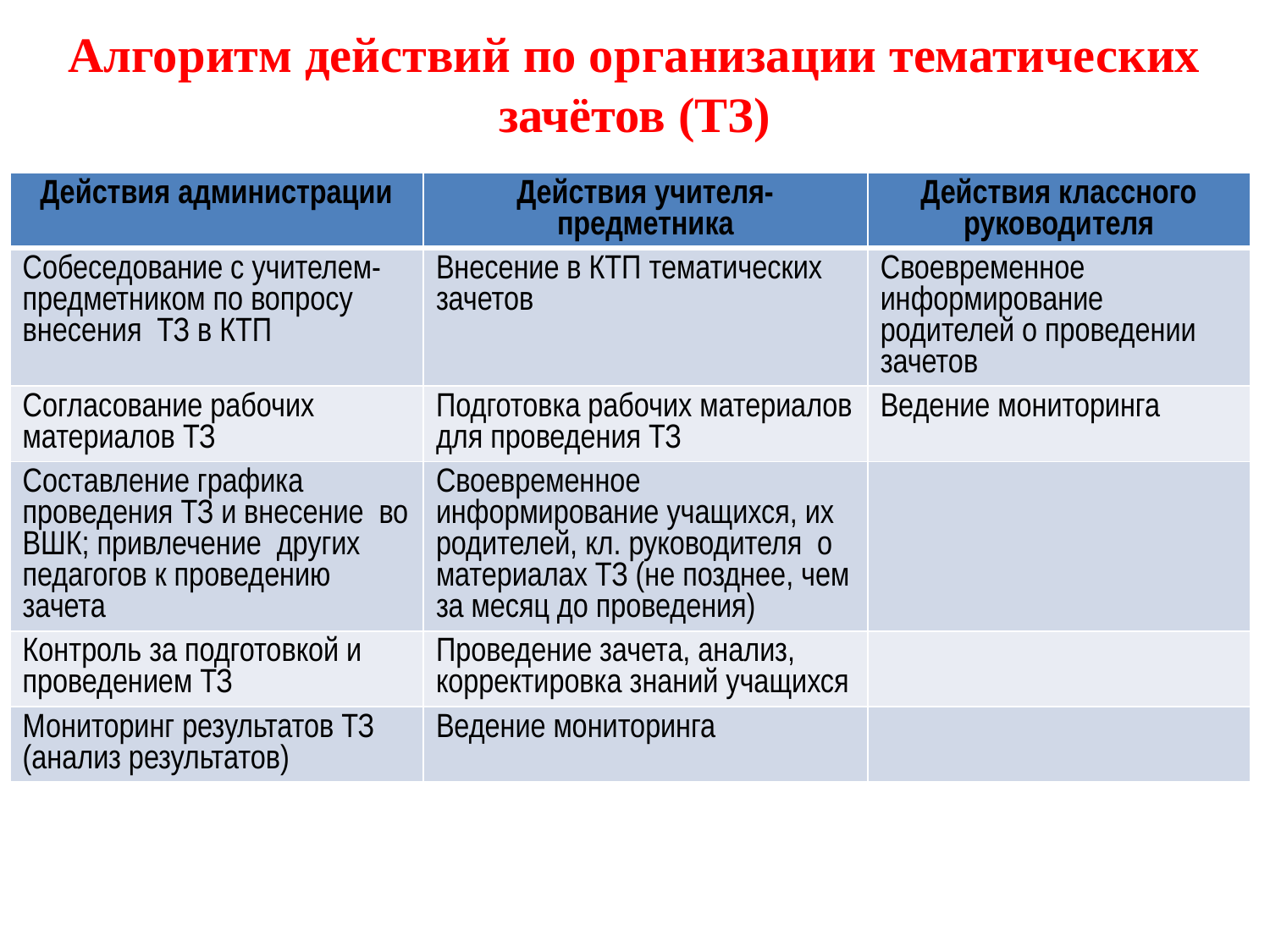

# Алгоритм действий по организации тематических зачётов (ТЗ)
| Действия администрации | Действия учителя- предметника | Действия классного руководителя |
| --- | --- | --- |
| Собеседование с учителем-предметником по вопросу внесения ТЗ в КТП | Внесение в КТП тематических зачетов | Своевременное информирование родителей о проведении зачетов |
| Согласование рабочих материалов ТЗ | Подготовка рабочих материалов для проведения ТЗ | Ведение мониторинга |
| Составление графика проведения ТЗ и внесение во ВШК; привлечение других педагогов к проведению зачета | Своевременное информирование учащихся, их родителей, кл. руководителя о материалах ТЗ (не позднее, чем за месяц до проведения) |  |
| Контроль за подготовкой и проведением ТЗ | Проведение зачета, анализ, корректировка знаний учащихся |  |
| Мониторинг результатов ТЗ (анализ результатов) | Ведение мониторинга |  |